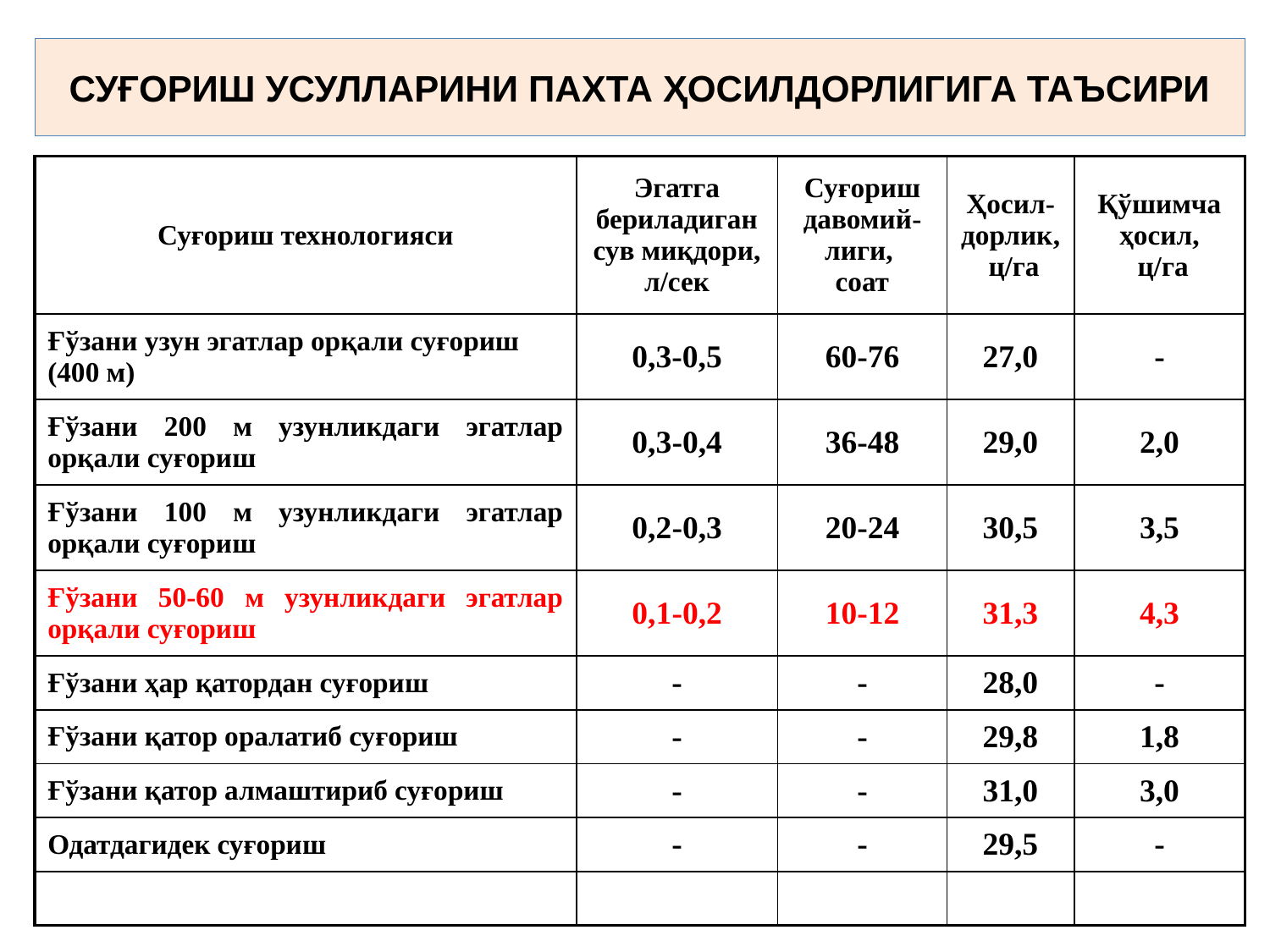

# СУҒОРИШ УСУЛЛАРИНИ ПАХТА ҲОСИЛДОРЛИГИГА ТАЪСИРИ
| Суғориш технологияси | Эгатга бериладиган сув миқдори, л/сек | Суғориш давомий-лиги, соат | Ҳосил- дорлик, ц/га | Қўшимча ҳосил, ц/га |
| --- | --- | --- | --- | --- |
| Ғўзани узун эгатлар орқали суғориш (400 м) | 0,3-0,5 | 60-76 | 27,0 | - |
| Ғўзани 200 м узунликдаги эгатлар орқали суғориш | 0,3-0,4 | 36-48 | 29,0 | 2,0 |
| Ғўзани 100 м узунликдаги эгатлар орқали суғориш | 0,2-0,3 | 20-24 | 30,5 | 3,5 |
| Ғўзани 50-60 м узунликдаги эгатлар орқали суғориш | 0,1-0,2 | 10-12 | 31,3 | 4,3 |
| Ғўзани ҳар қатордан суғориш | - | - | 28,0 | - |
| Ғўзани қатор оралатиб суғориш | - | - | 29,8 | 1,8 |
| Ғўзани қатор алмаштириб суғориш | - | - | 31,0 | 3,0 |
| Одатдагидек суғориш | - | - | 29,5 | - |
|  |  |  |  |  |